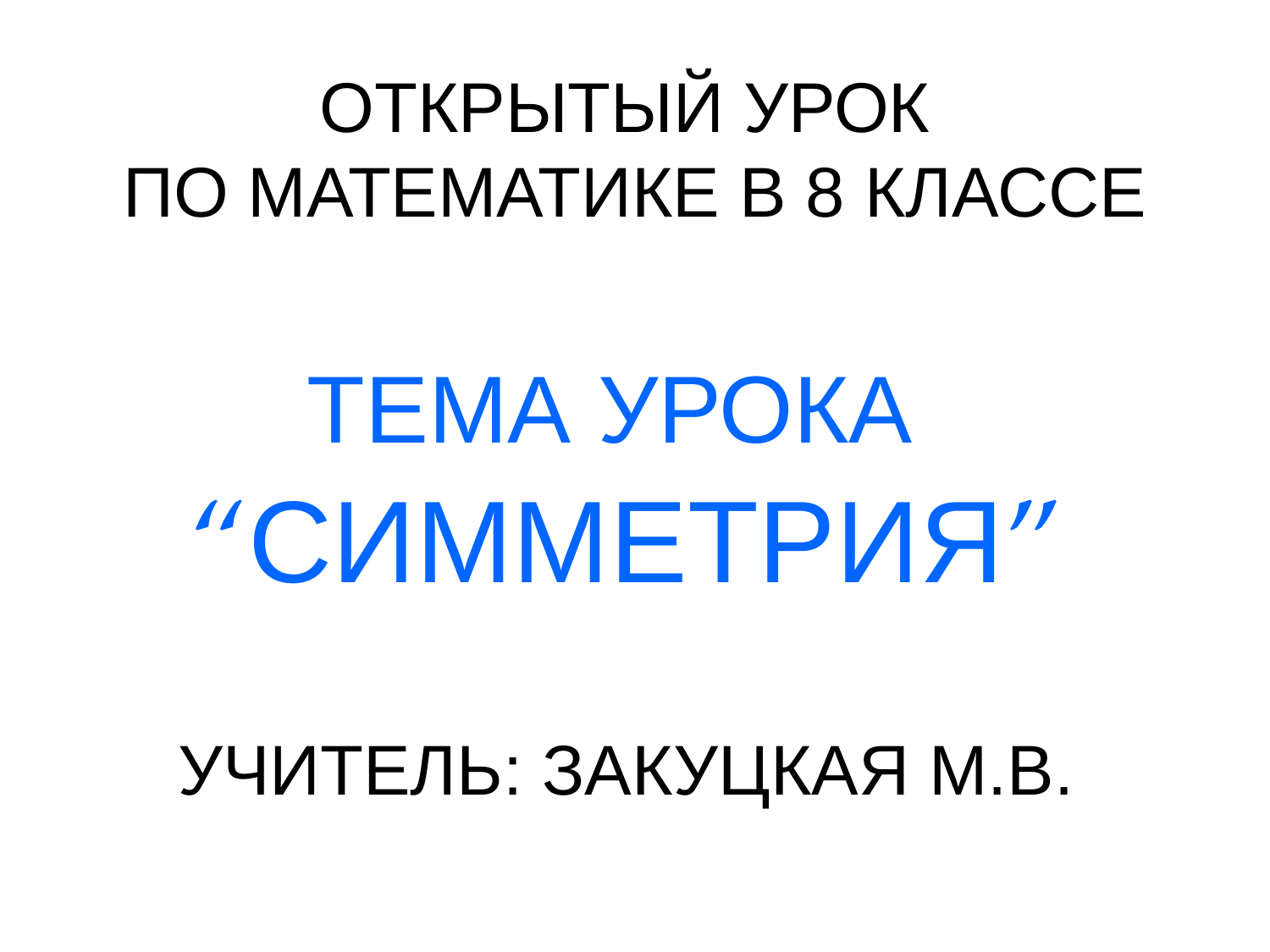

# ОТКРЫТЫЙ УРОК ПО МАТЕМАТИКЕ В 8 КЛАССЕ
ТЕМА УРОКА
“СИММЕТРИЯ”
УЧИТЕЛЬ: ЗАКУЦКАЯ М.В.